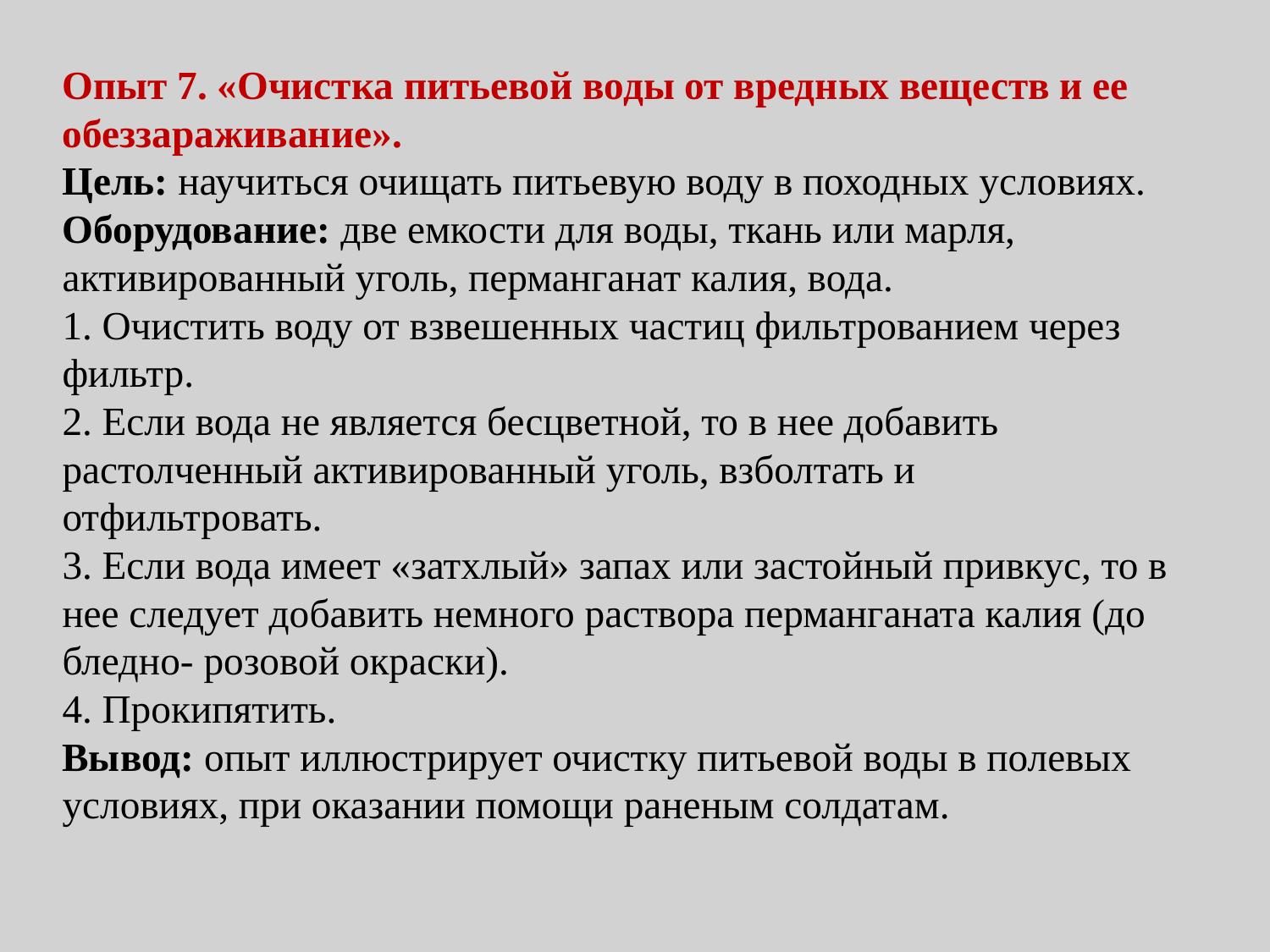

# Опыт 7. «Очистка питьевой воды от вредных веществ и ее обеззараживание». Цель: научиться очищать питьевую воду в походных условиях. Оборудование: две емкости для воды, ткань или марля, активированный уголь, перманганат калия, вода. 1. Очистить воду от взвешенных частиц фильтрованием через фильтр. 2. Если вода не является бесцветной, то в нее добавить растолченный активированный уголь, взболтать и отфильтровать. 3. Если вода имеет «затхлый» запах или застойный привкус, то в нее следует добавить немного раствора перманганата калия (до бледно- розовой окраски). 4. Прокипятить. Вывод: опыт иллюстрирует очистку питьевой воды в полевых условиях, при оказании помощи раненым солдатам.